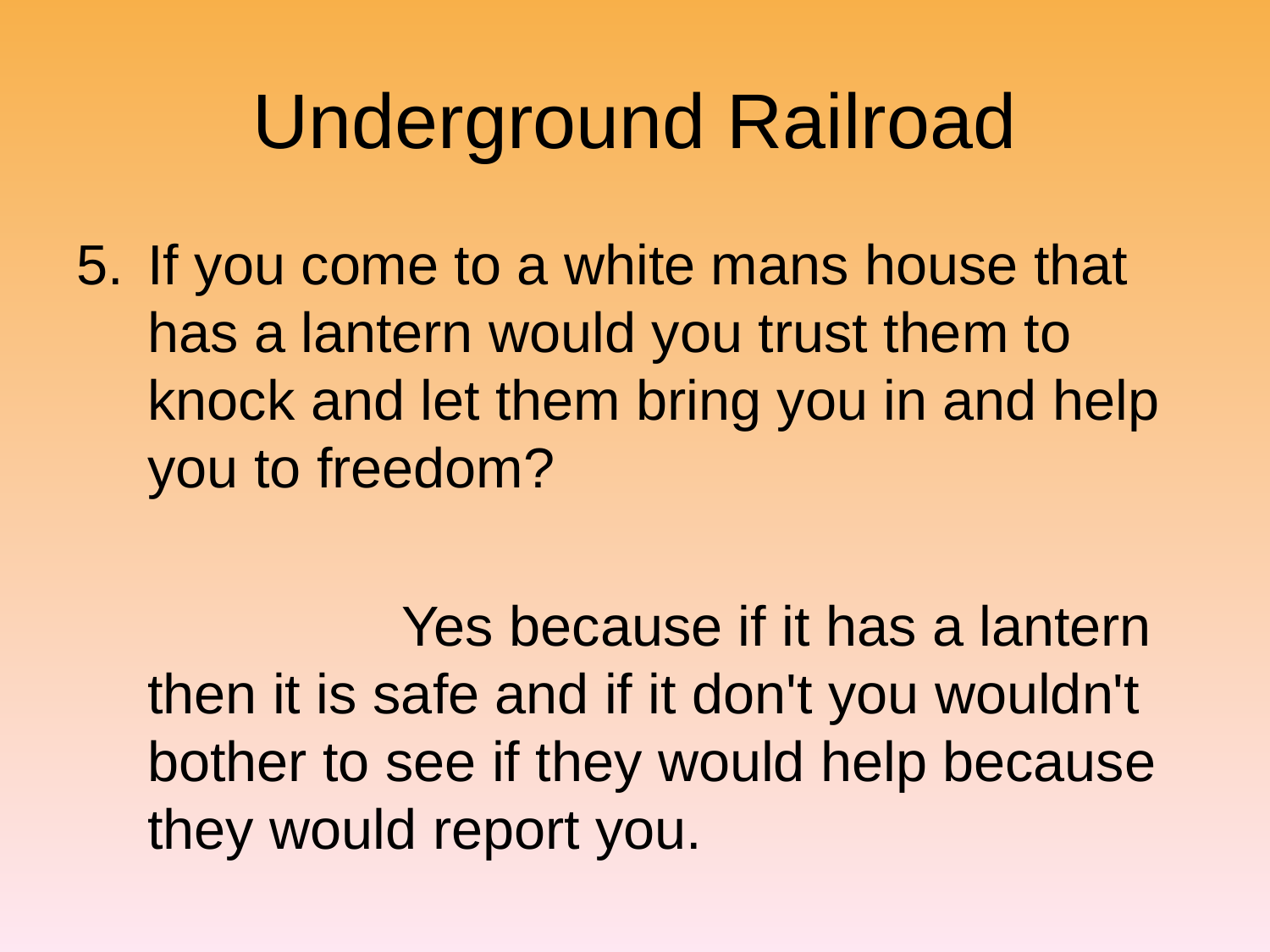

# Underground Railroad
If you come to a white mans house that has a lantern would you trust them to knock and let them bring you in and help you to freedom?

			Yes because if it has a lantern then it is safe and if it don't you wouldn't bother to see if they would help because they would report you.